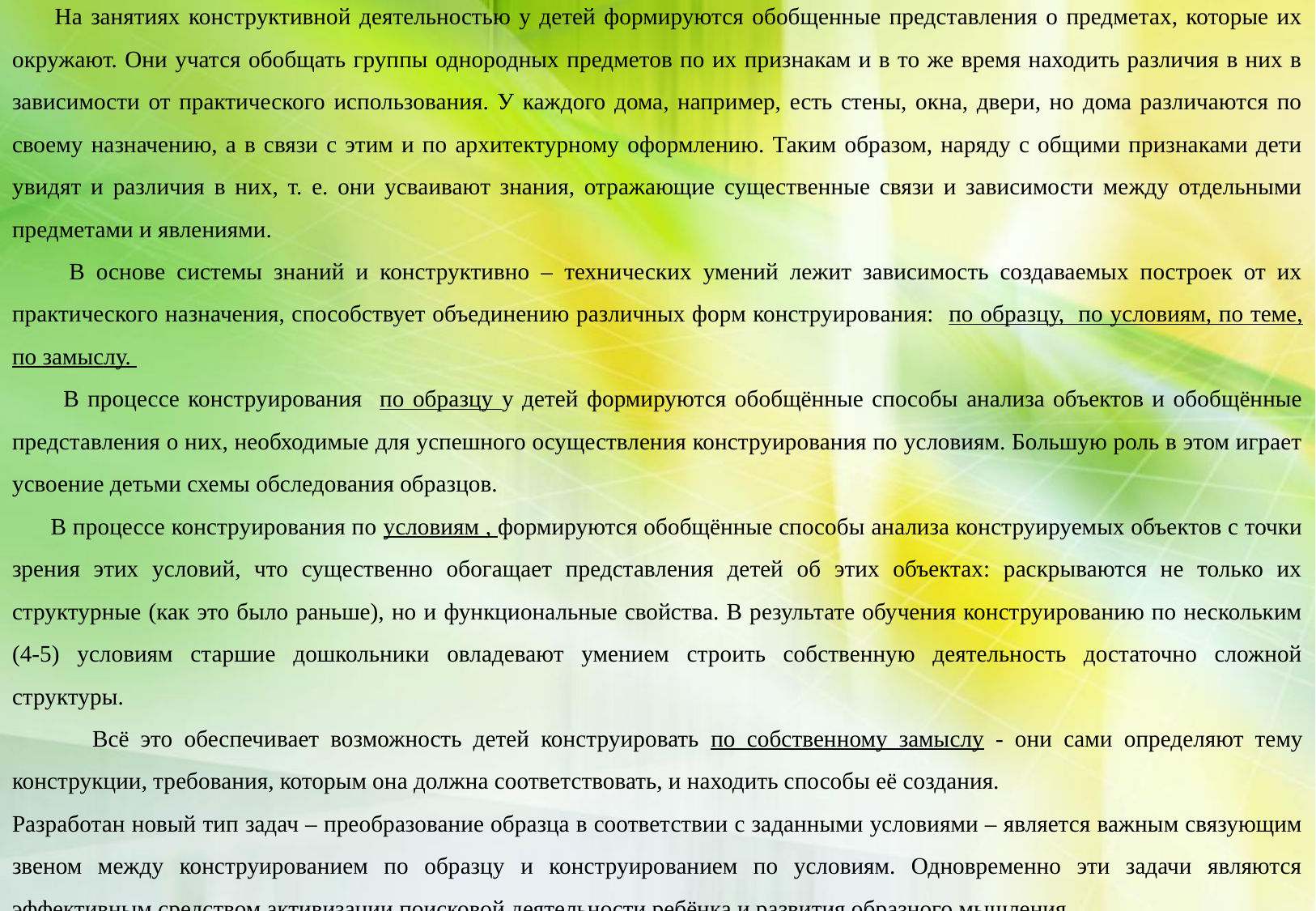

На занятиях конструктивной деятельностью у детей формируются обобщенные представления о предметах, которые их окружают. Они учатся обобщать группы однородных предметов по их признакам и в то же время находить различия в них в зависимости от практического использования. У каждого дома, например, есть стены, окна, двери, но дома различаются по своему назначению, а в связи с этим и по архитектурному оформлению. Таким образом, наряду с общими признаками дети увидят и различия в них, т. е. они усваивают знания, отражающие существенные связи и зависимости между отдельными предметами и явлениями.
     В основе системы знаний и конструктивно – технических умений лежит зависимость создаваемых построек от их практического назначения, способствует объединению различных форм конструирования:  по образцу,  по условиям, по теме, по замыслу.
      В процессе конструирования  по образцу у детей формируются обобщённые способы анализа объектов и обобщённые представления о них, необходимые для успешного осуществления конструирования по условиям. Большую роль в этом играет усвоение детьми схемы обследования образцов.
      В процессе конструирования по условиям , формируются обобщённые способы анализа конструируемых объектов с точки зрения этих условий, что существенно обогащает представления детей об этих объектах: раскрываются не только их структурные (как это было раньше), но и функциональные свойства. В результате обучения конструированию по нескольким (4-5) условиям старшие дошкольники овладевают умением строить собственную деятельность достаточно сложной структуры.
       Всё это обеспечивает возможность детей конструировать по собственному замыслу - они сами определяют тему конструкции, требования, которым она должна соответствовать, и находить способы её создания.
Разработан новый тип задач – преобразование образца в соответствии с заданными условиями – является важным связующим звеном между конструированием по образцу и конструированием по условиям. Одновременно эти задачи являются эффективным средством активизации поисковой деятельности ребёнка и развития образного мышления.